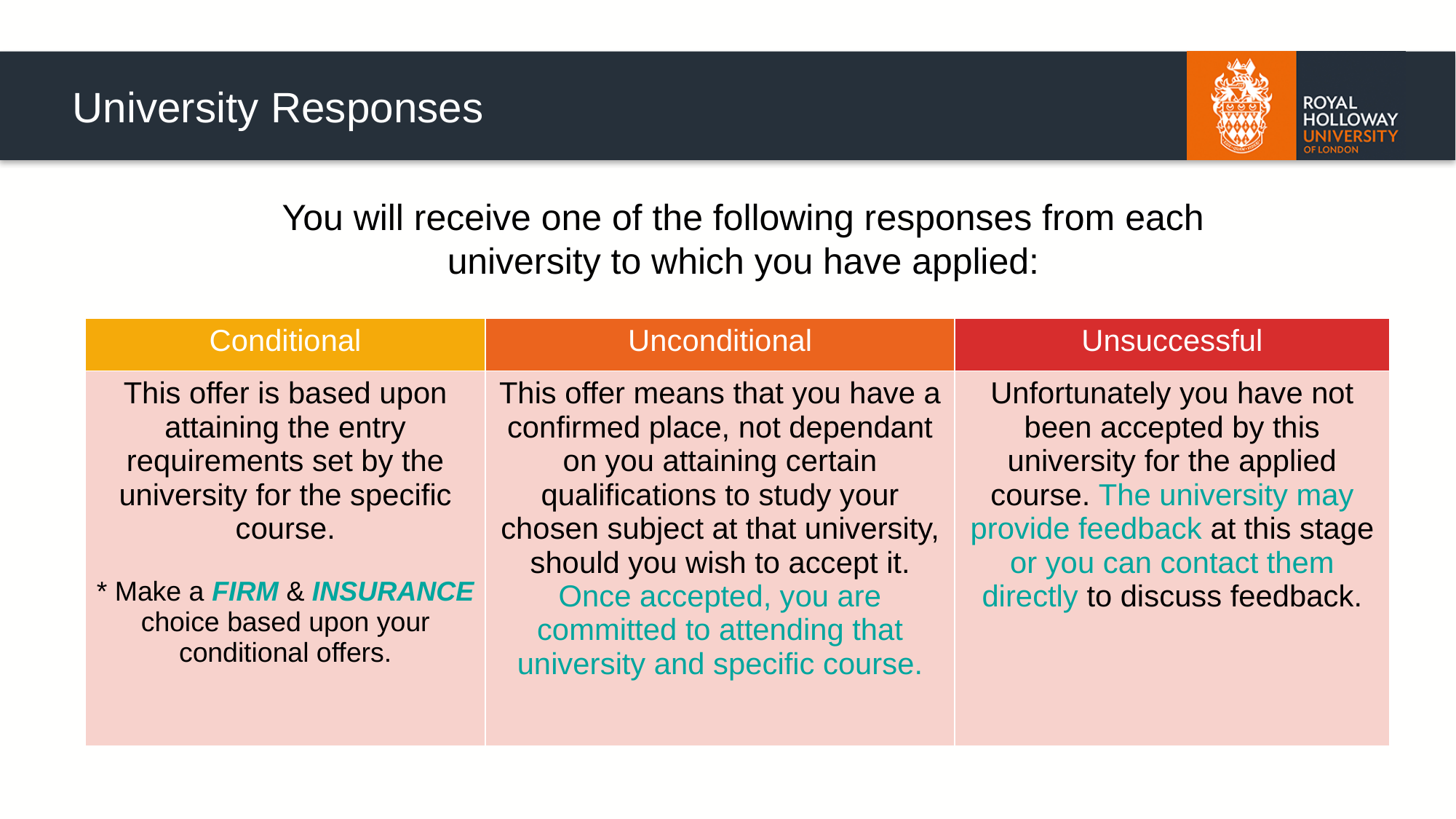

# University Responses
You will receive one of the following responses from each university to which you have applied:

| Conditional | Unconditional | Unsuccessful |
| --- | --- | --- |
| This offer is based upon attaining the entry requirements set by the university for the specific course. \* Make a FIRM & INSURANCE choice based upon your conditional offers. | This offer means that you have a confirmed place, not dependant on you attaining certain qualifications to study your chosen subject at that university, should you wish to accept it. Once accepted, you are committed to attending that university and specific course. | Unfortunately you have not been accepted by this university for the applied course. The university may provide feedback at this stage or you can contact them directly to discuss feedback. |